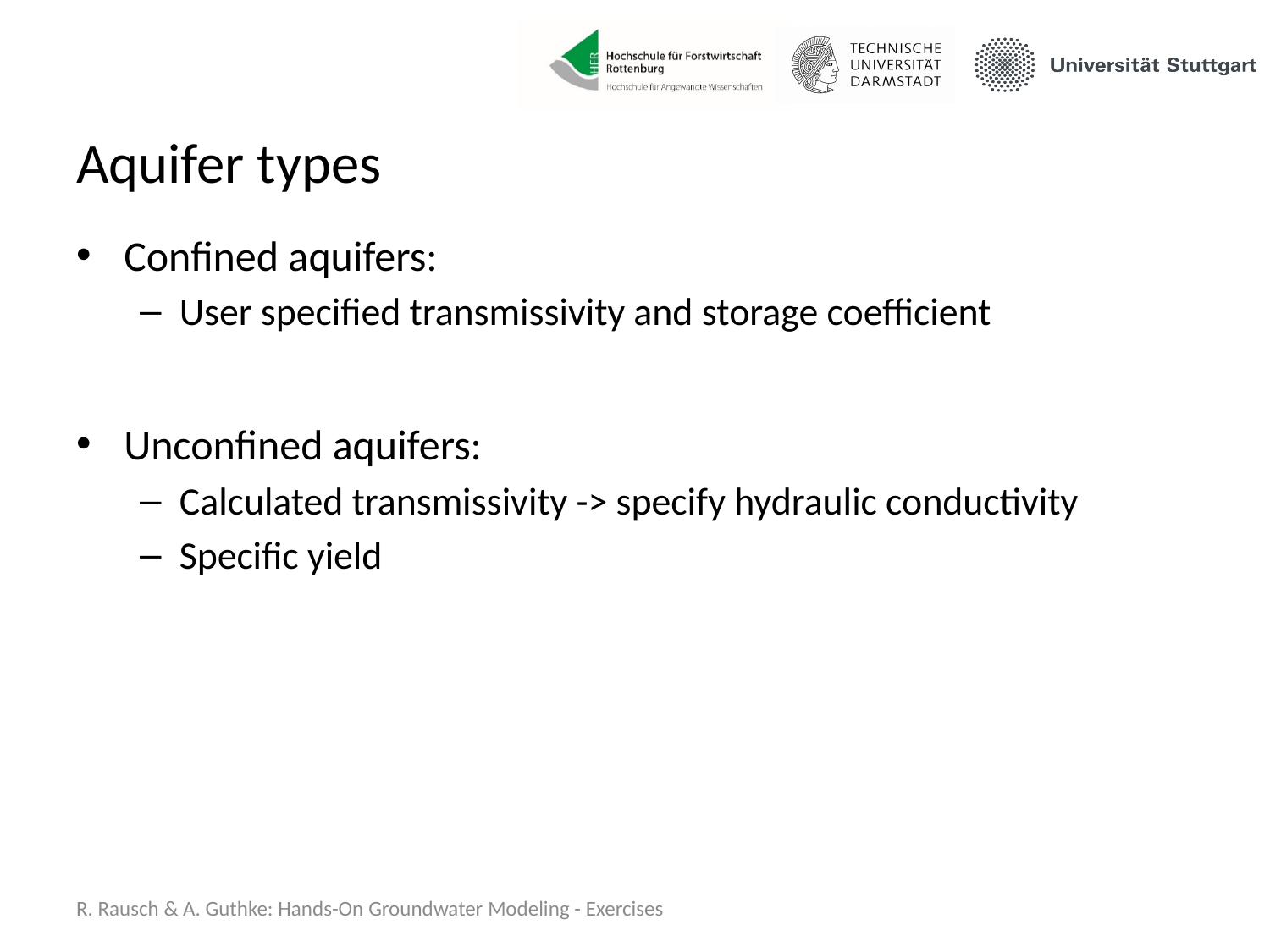

# Aquifer types
Confined aquifers:
User specified transmissivity and storage coefficient

Unconfined aquifers:
Calculated transmissivity -> specify hydraulic conductivity
Specific yield

R. Rausch & A. Guthke: Hands-On Groundwater Modeling - Exercises